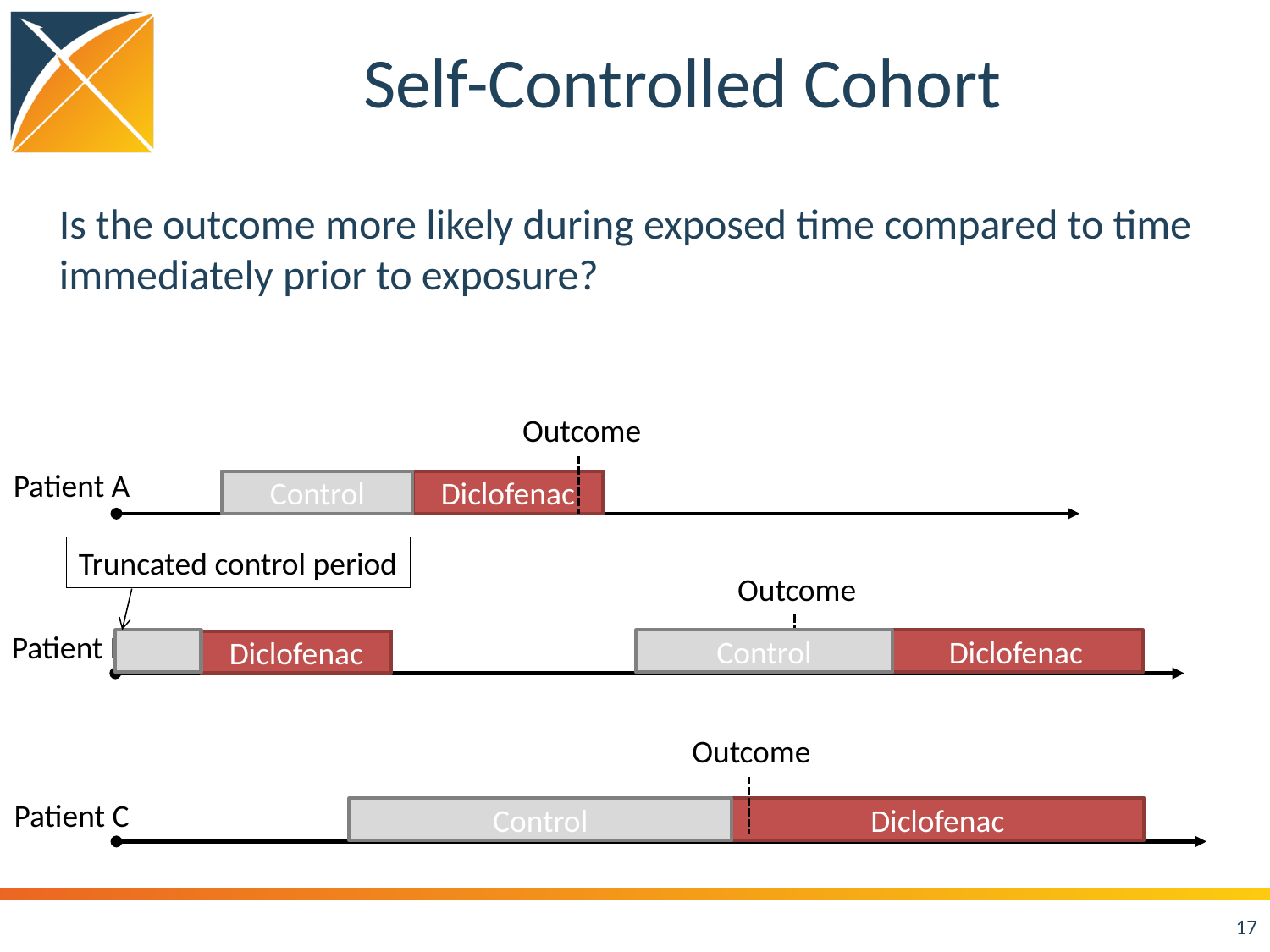

# Self-Controlled Cohort
Is the outcome more likely during exposed time compared to time immediately prior to exposure?
Outcome
Patient A
Control
Diclofenac
Truncated control period
Outcome
Patient B

Control
Diclofenac
Diclofenac
Outcome
Patient C
Control
Diclofenac
17